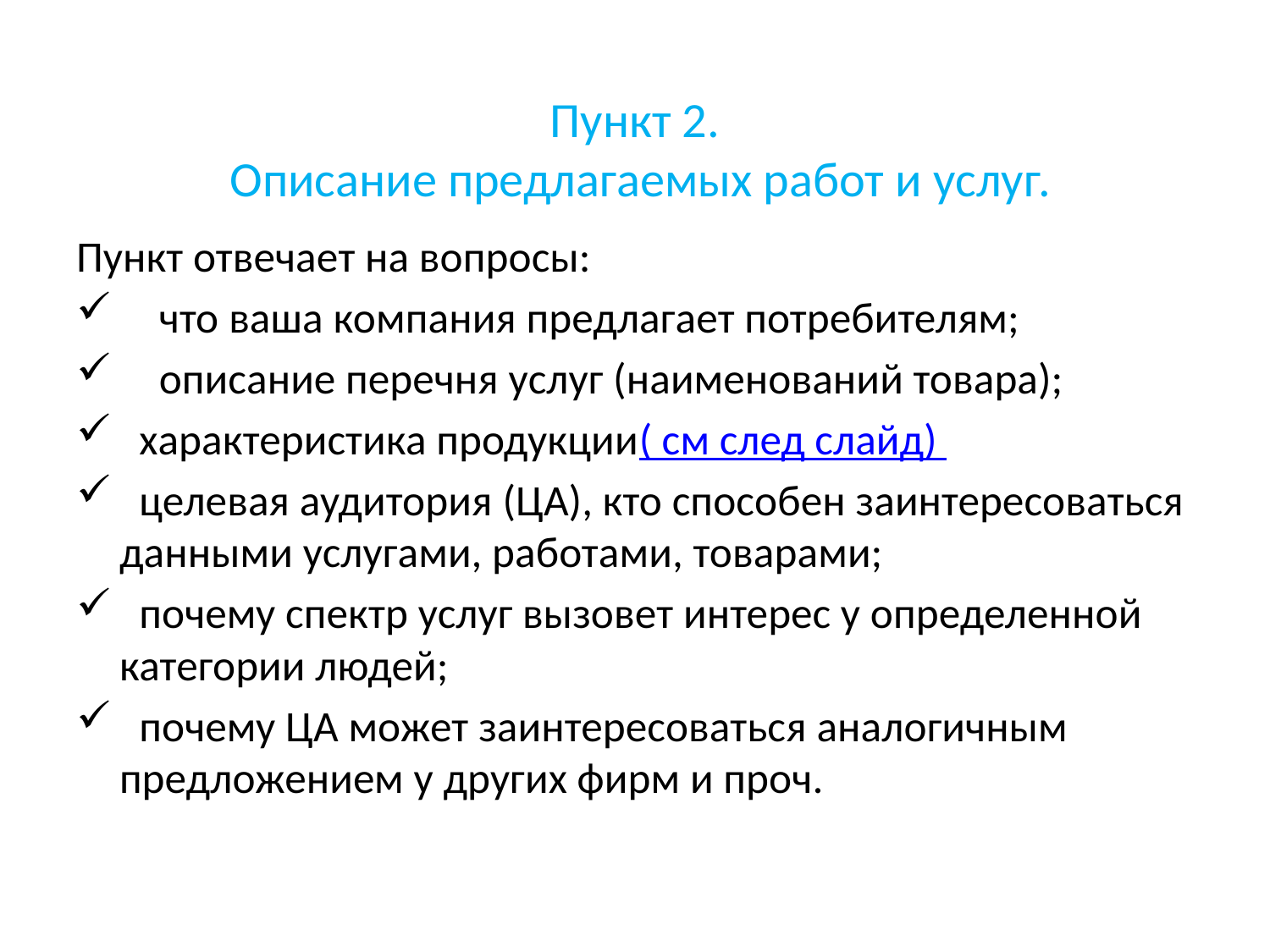

# Пункт 2. Описание предлагаемых работ и услуг.
Пункт отвечает на вопросы:
    что ваша компания предлагает потребителям;
    описание перечня услуг (наименований товара);
  характеристика продукции( см след слайд)
  целевая аудитория (ЦА), кто способен заинтересоваться данными услугами, работами, товарами;
  почему спектр услуг вызовет интерес у определенной категории людей;
  почему ЦА может заинтересоваться аналогичным предложением у других фирм и проч.